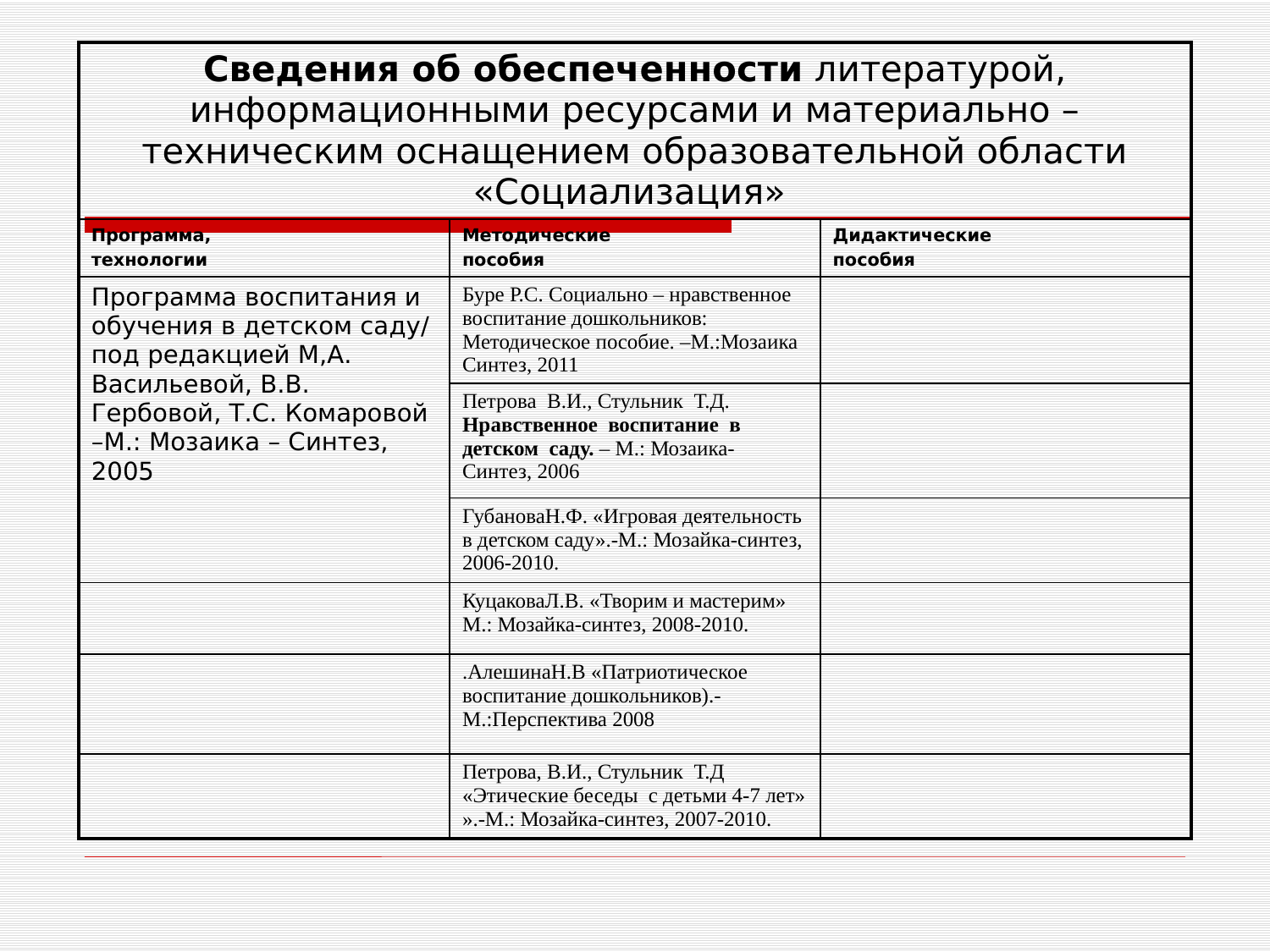

| Сведения об обеспеченности литературой, информационными ресурсами и материально – техническим оснащением образовательной области «Социализация» |  |  |
| --- | --- | --- |
| Программа, технологии | Методические пособия | Дидактические пособия |
| Программа воспитания и обучения в детском саду/ под редакцией М,А. Васильевой, В.В. Гербовой, Т.С. Комаровой –М.: Мозаика – Синтез, 2005 | Буре Р.С. Социально – нравственное воспитание дошкольников: Методическое пособие. –М.:Мозаика Синтез, 2011 |  |
|  | Петрова В.И., Стульник Т.Д. Нравственное воспитание в детском саду. – М.: Мозаика- Синтез, 2006 |  |
|  | ГубановаН.Ф. «Игровая деятельность в детском саду».-М.: Мозайка-синтез, 2006-2010. |  |
|  | КуцаковаЛ.В. «Творим и мастерим» М.: Мозайка-синтез, 2008-2010. |  |
|  | .АлешинаН.В «Патриотическое воспитание дошкольников).-М.:Перспектива 2008 |  |
|  | Петрова, В.И., Стульник Т.Д «Этические беседы с детьми 4-7 лет» ».-М.: Мозайка-синтез, 2007-2010. |  |